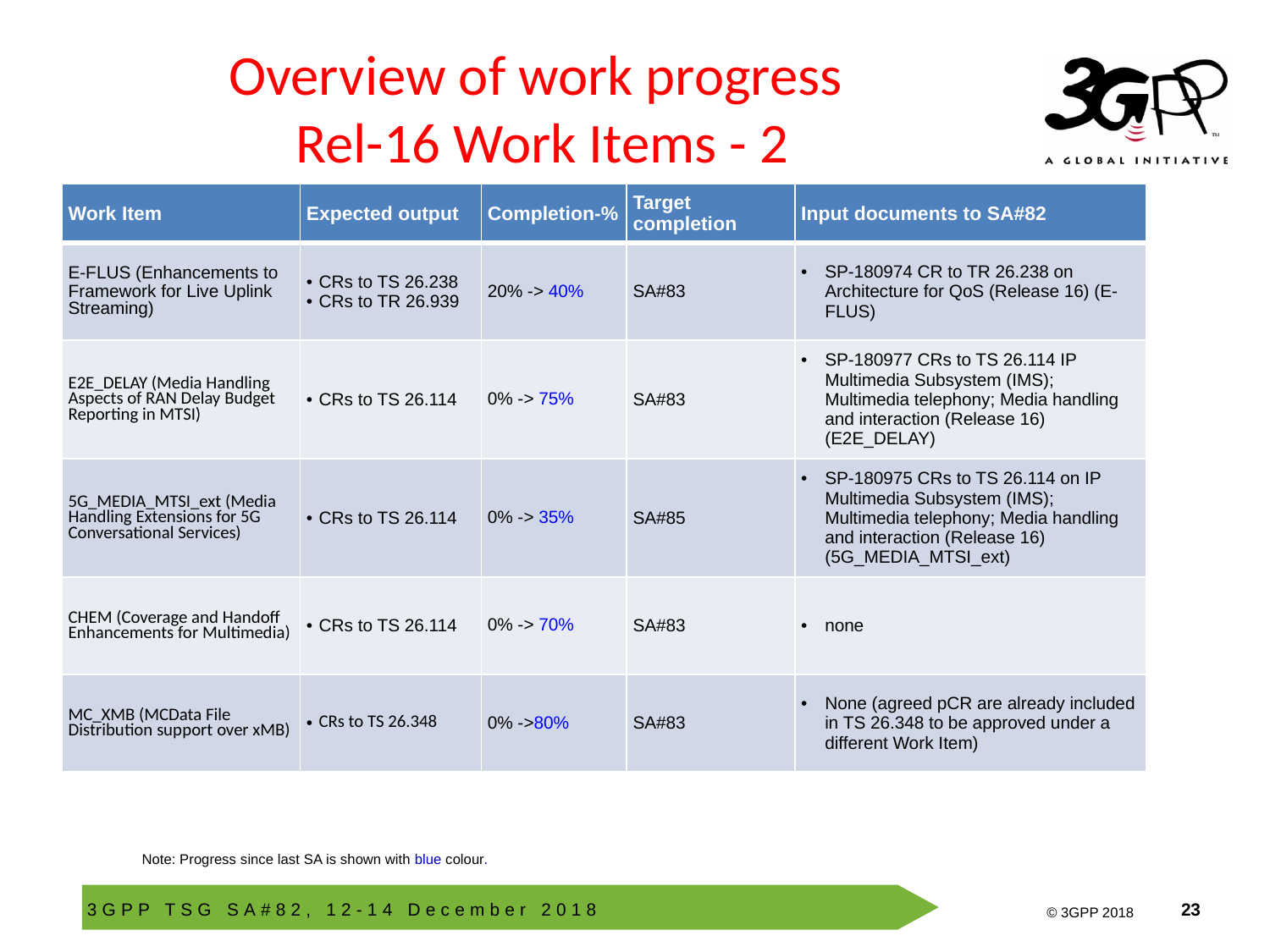

# Overview of work progress Rel-16 Work Items - 2
| Work Item | Expected output | Completion-% | Target completion | Input documents to SA#82 |
| --- | --- | --- | --- | --- |
| E-FLUS (Enhancements to Framework for Live Uplink Streaming) | CRs to TS 26.238 CRs to TR 26.939 | 20% -> 40% | SA#83 | SP-180974 CR to TR 26.238 on Architecture for QoS (Release 16) (E-FLUS) |
| E2E\_DELAY (Media Handling Aspects of RAN Delay Budget Reporting in MTSI) | CRs to TS 26.114 | 0% -> 75% | SA#83 | SP-180977 CRs to TS 26.114 IP Multimedia Subsystem (IMS); Multimedia telephony; Media handling and interaction (Release 16) (E2E\_DELAY) |
| 5G\_MEDIA\_MTSI\_ext (Media Handling Extensions for 5G Conversational Services) | CRs to TS 26.114 | 0% -> 35% | SA#85 | SP-180975 CRs to TS 26.114 on IP Multimedia Subsystem (IMS); Multimedia telephony; Media handling and interaction (Release 16) (5G\_MEDIA\_MTSI\_ext) |
| CHEM (Coverage and Handoff Enhancements for Multimedia) | CRs to TS 26.114 | 0% -> 70% | SA#83 | none |
| MC\_XMB (MCData File Distribution support over xMB) | CRs to TS 26.348 | 0% ->80% | SA#83 | None (agreed pCR are already included in TS 26.348 to be approved under a different Work Item) |

Note: Progress since last SA is shown with blue colour.